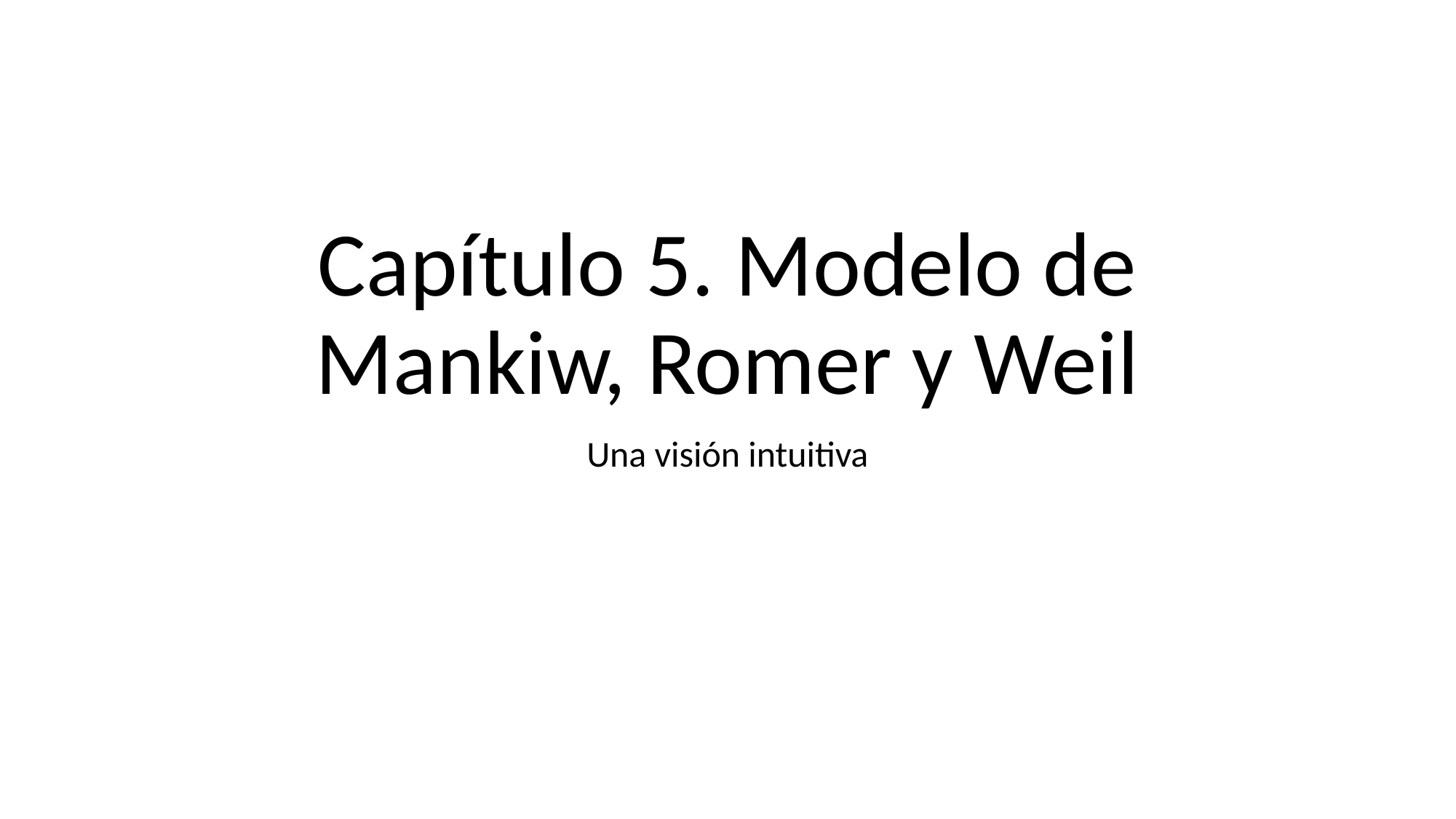

# Capítulo 5. Modelo de Mankiw, Romer y Weil
Una visión intuitiva